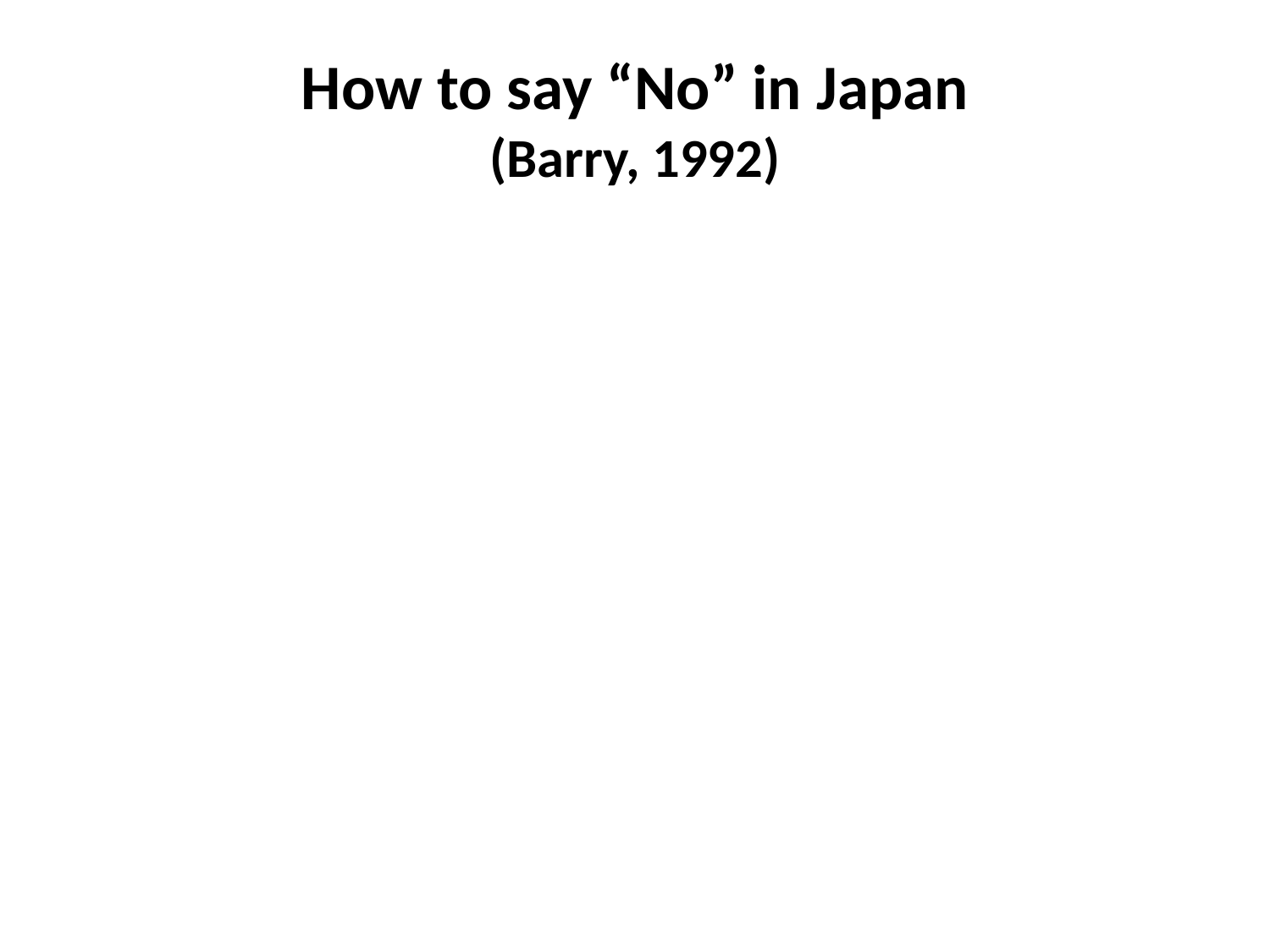

# How to say “No” in Japan (Barry, 1992)